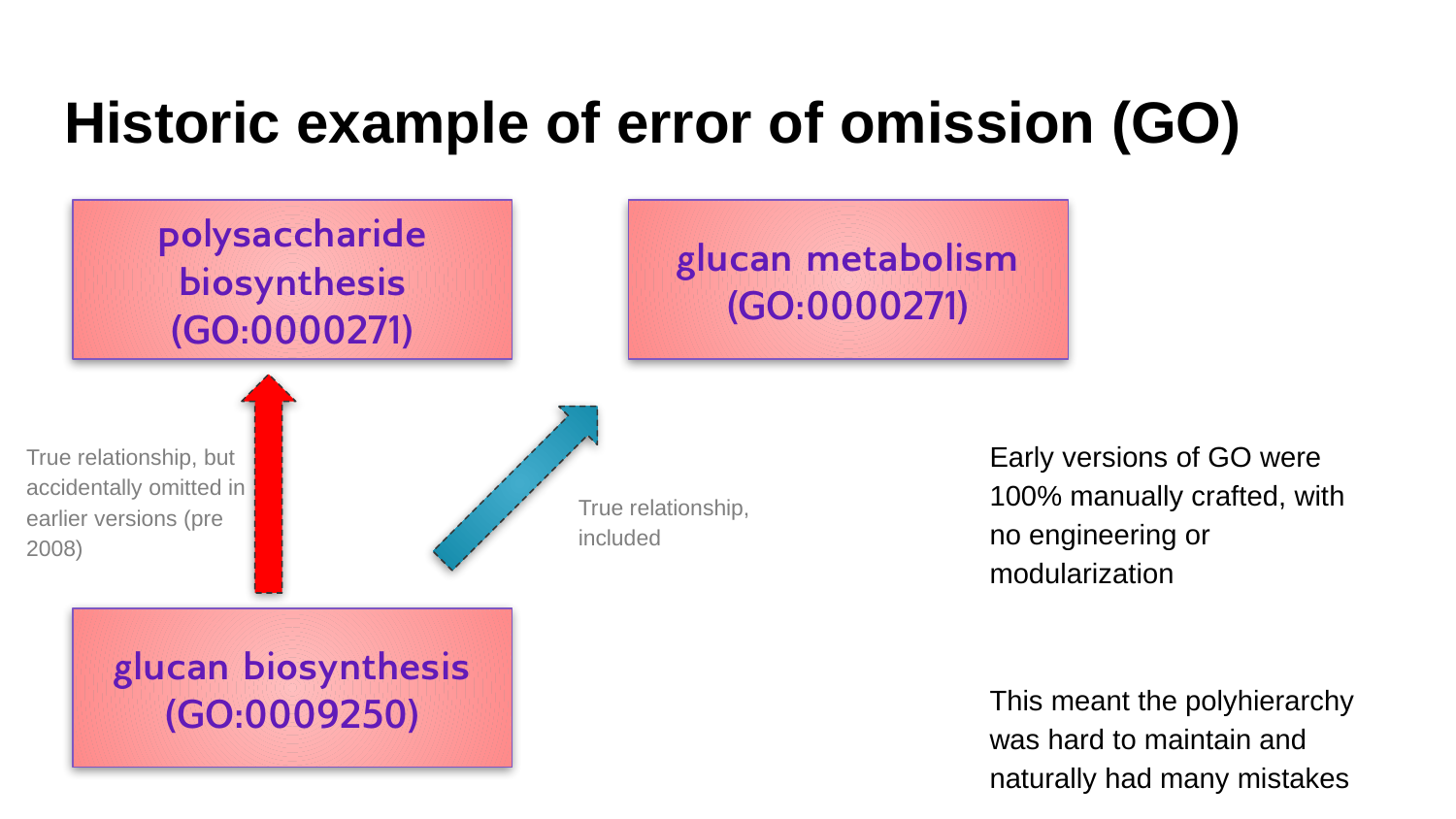

# Historic example of error of omission (GO)
polysaccharide biosynthesis
(GO:0000271)
glucan metabolism
(GO:0000271)

Early versions of GO were 100% manually crafted, with no engineering or modularization

This meant the polyhierarchy was hard to maintain and naturally had many mistakes
True relationship, but accidentally omitted in earlier versions (pre 2008)
True relationship, included
glucan biosynthesis
(GO:0009250)